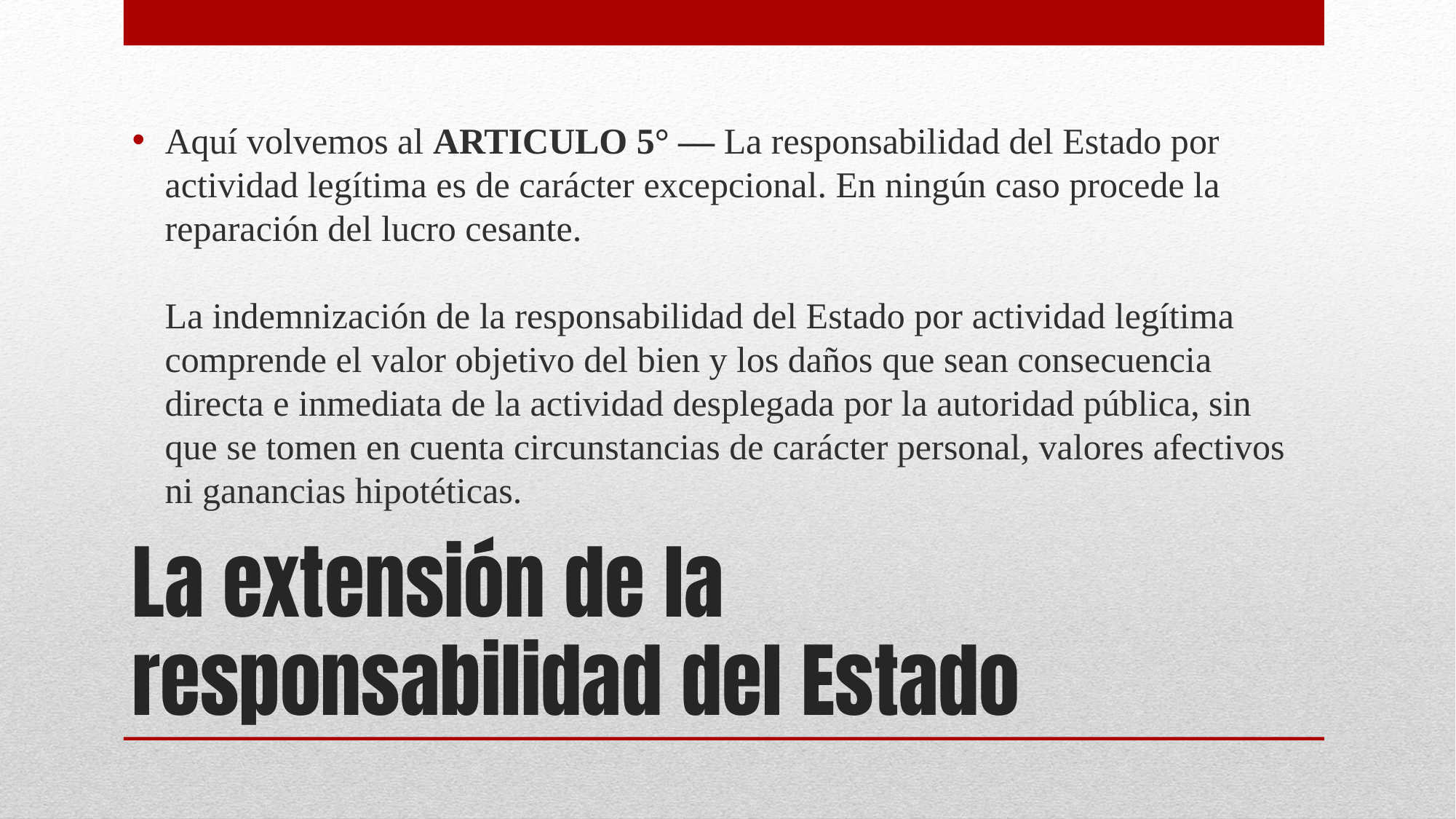

Aquí volvemos al ARTICULO 5° — La responsabilidad del Estado por actividad legítima es de carácter excepcional. En ningún caso procede la reparación del lucro cesante.
La indemnización de la responsabilidad del Estado por actividad legítima comprende el valor objetivo del bien y los daños que sean consecuencia directa e inmediata de la actividad desplegada por la autoridad pública, sin que se tomen en cuenta circunstancias de carácter personal, valores afectivos ni ganancias hipotéticas.
# La extensión de la responsabilidad del Estado